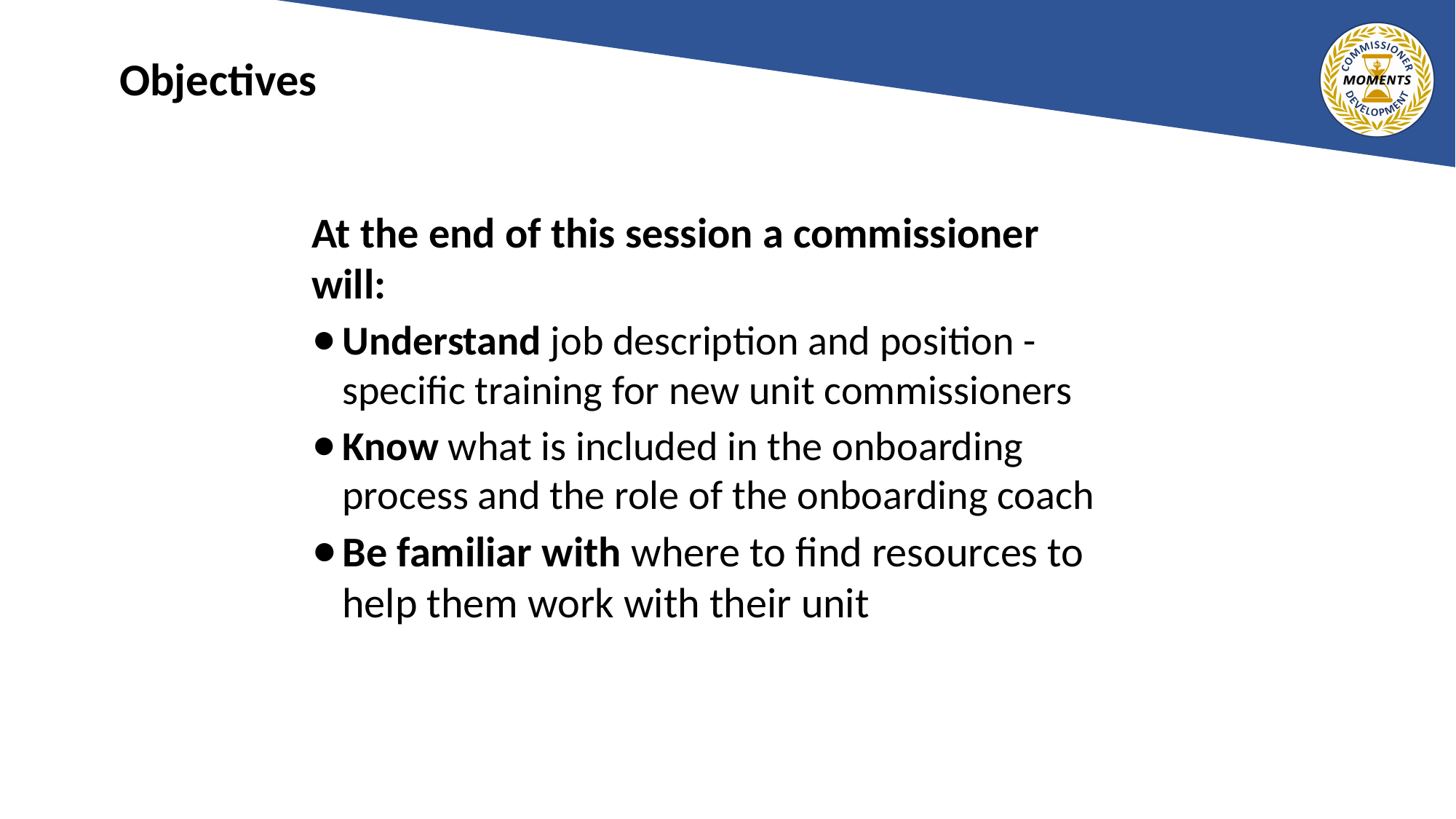

Objectives
At the end of this session a commissioner will:
Understand job description and position -specific training for new unit commissioners
Know what is included in the onboarding process and the role of the onboarding coach
Be familiar with where to find resources to help them work with their unit